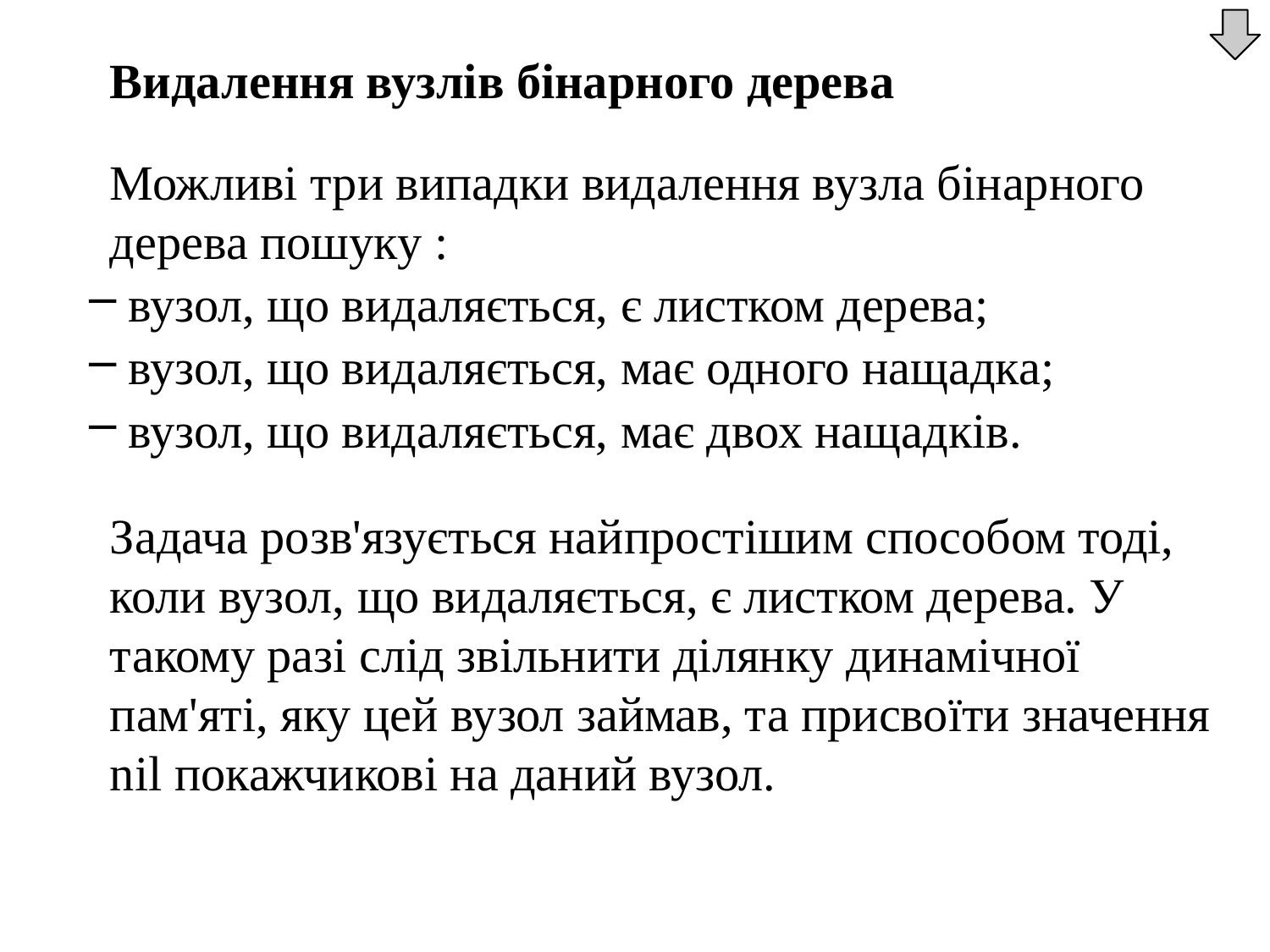

Видалення вузлів бінарного дерева

	Можливі три випадки видалення вузла бінарного дерева пошуку :
вузол, що видаляється, є листком дерева;
вузол, що видаляється, має одного нащадка;
вузол, що видаляється, має двох нащадків.

	Задача розв'язується найпростішим способом тоді, коли вузол, що видаляється, є листком дерева. У такому разі слід звільнити ділянку динамічної пам'яті, яку цей вузол займав, та присвоїти значення nil покажчикові на даний вузол.